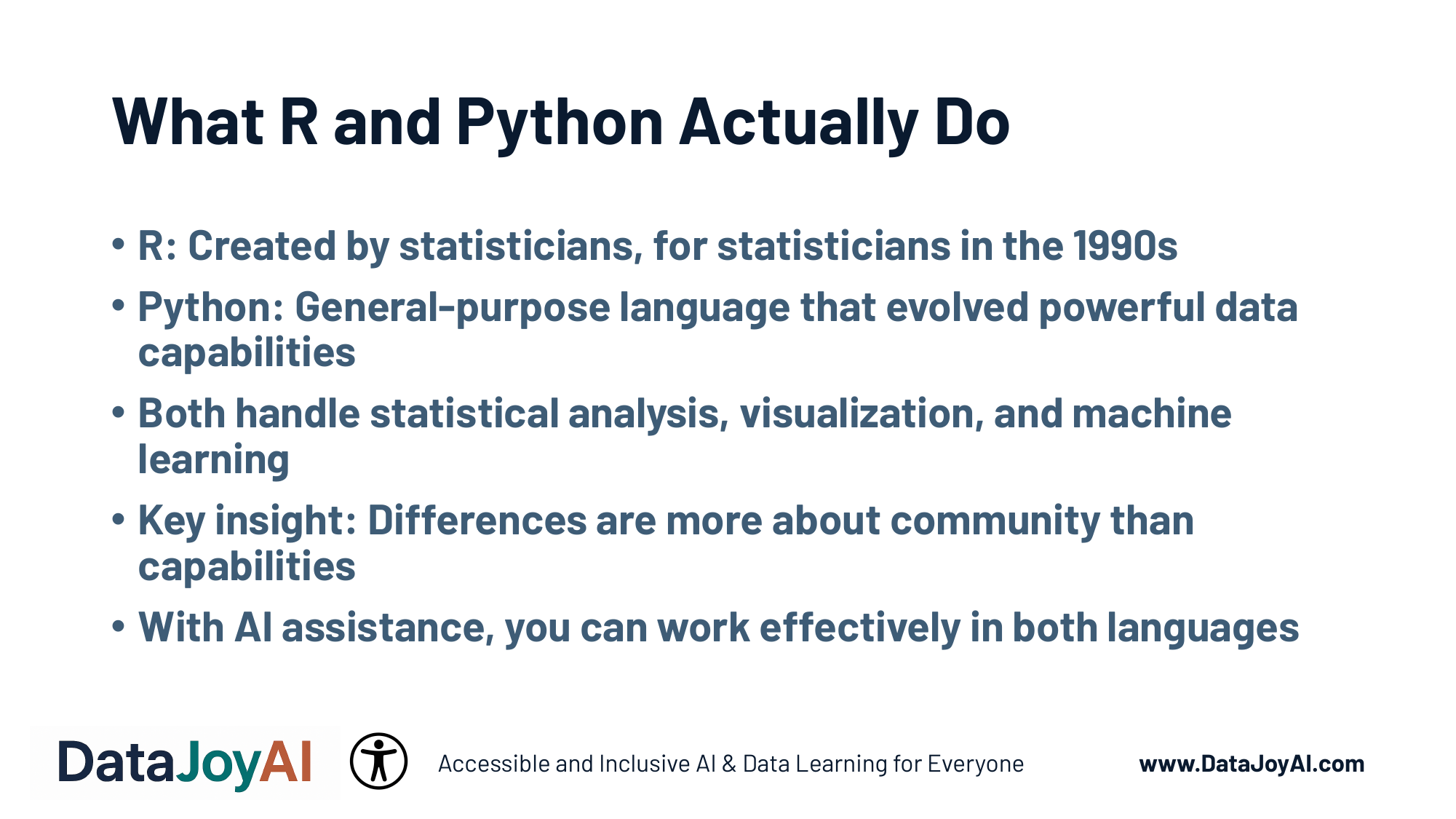

# What R and Python Actually Do
R: Created by statisticians, for statisticians in the 1990s
Python: General-purpose language that evolved powerful data capabilities
Both handle statistical analysis, visualization, and machine learning
Key insight: Differences are more about community than capabilities
With AI assistance, you can work effectively in both languages